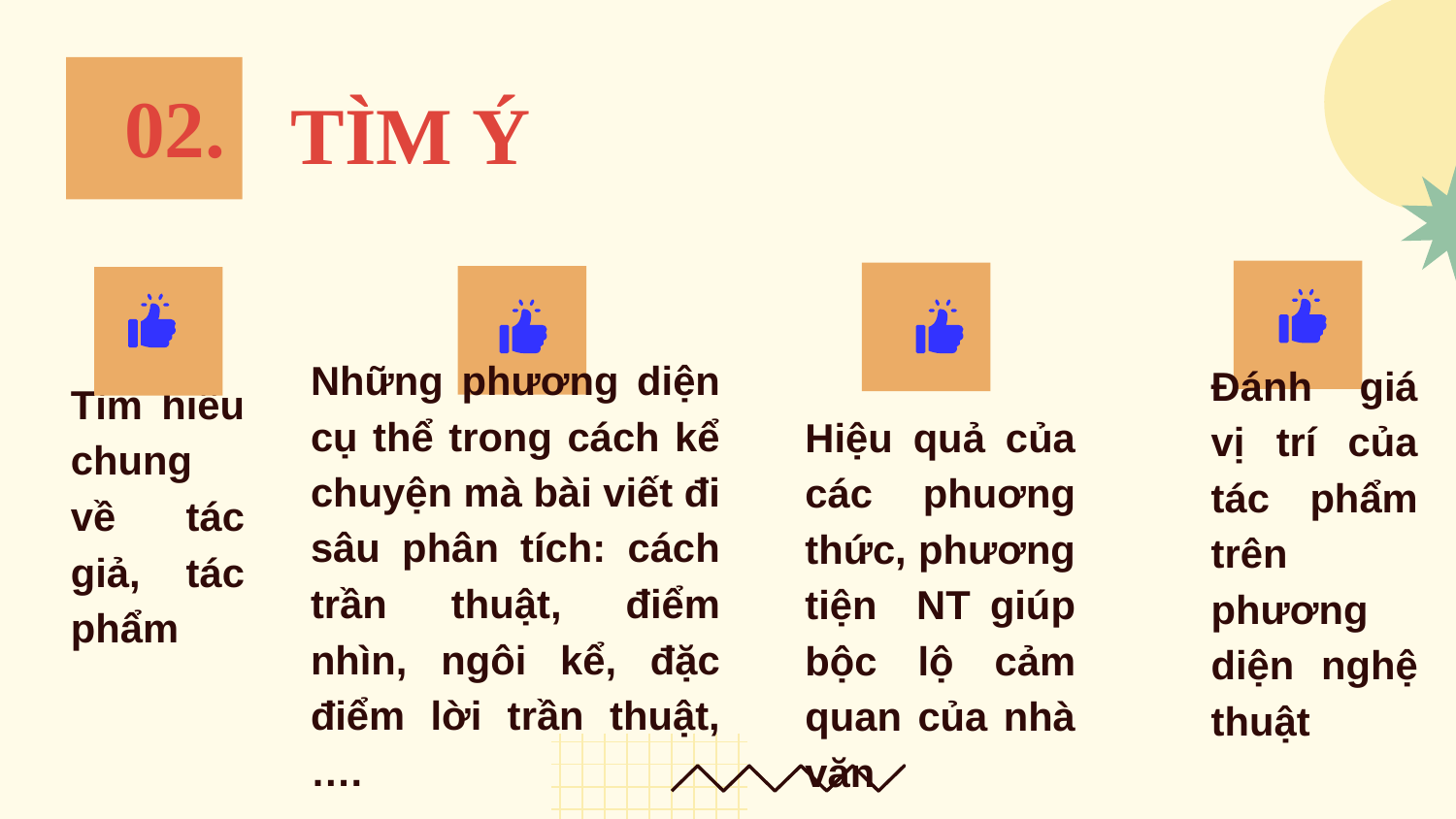

# TÌM Ý
02.

Đánh giá vị trí của tác phẩm trên phương diện nghệ thuật
Tìm hiểu chung về tác giả, tác phẩm
Những phương diện cụ thể trong cách kể chuyện mà bài viết đi sâu phân tích: cách trần thuật, điểm nhìn, ngôi kể, đặc điểm lời trần thuật, ….
Hiệu quả của các phuơng thức, phương tiện  NT giúp bộc lộ cảm quan của nhà văn